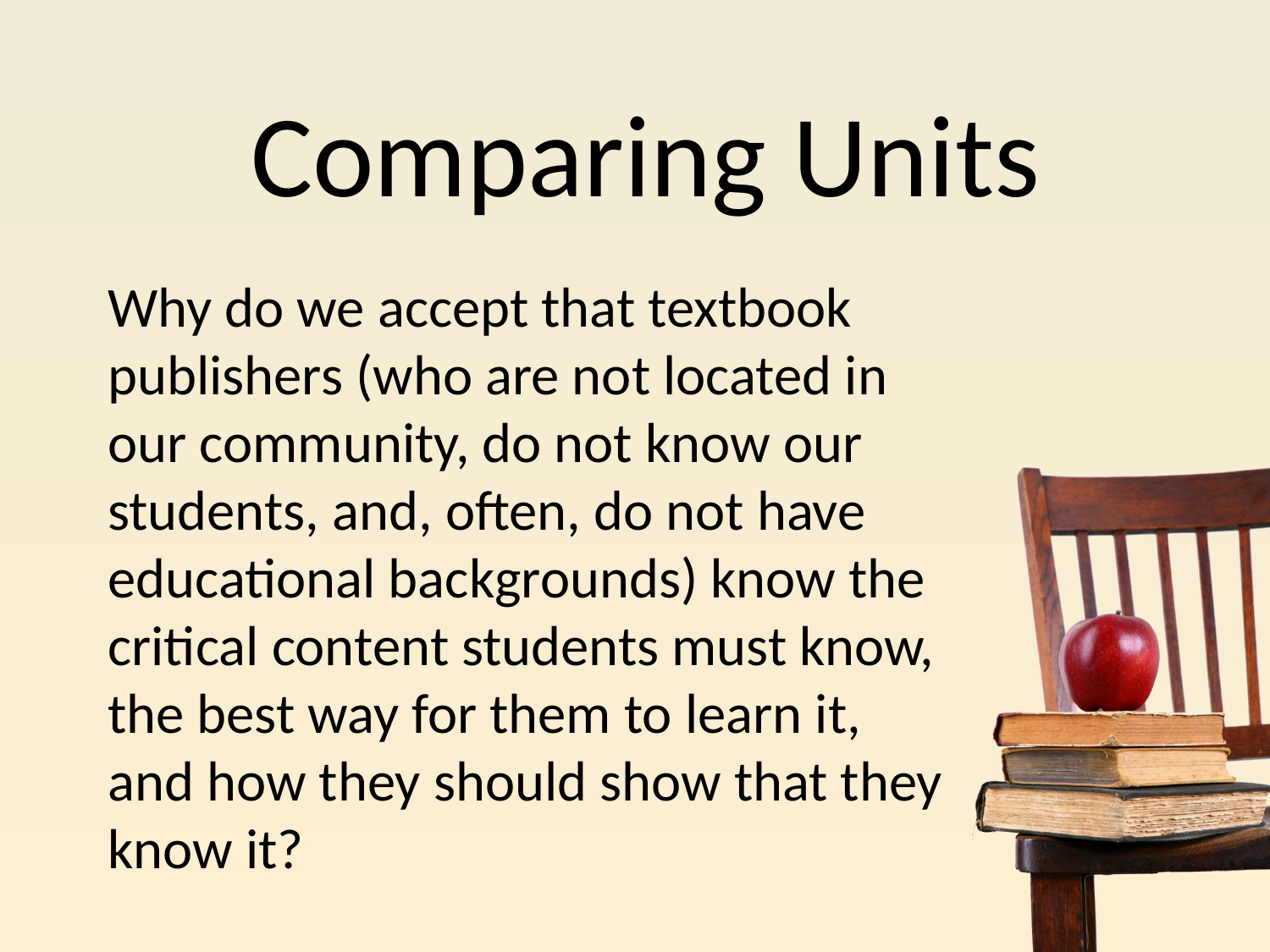

Comparing Units
Why do we accept that textbook publishers (who are not located in our community, do not know our students, and, often, do not have educational backgrounds) know the critical content students must know, the best way for them to learn it, and how they should show that they know it?